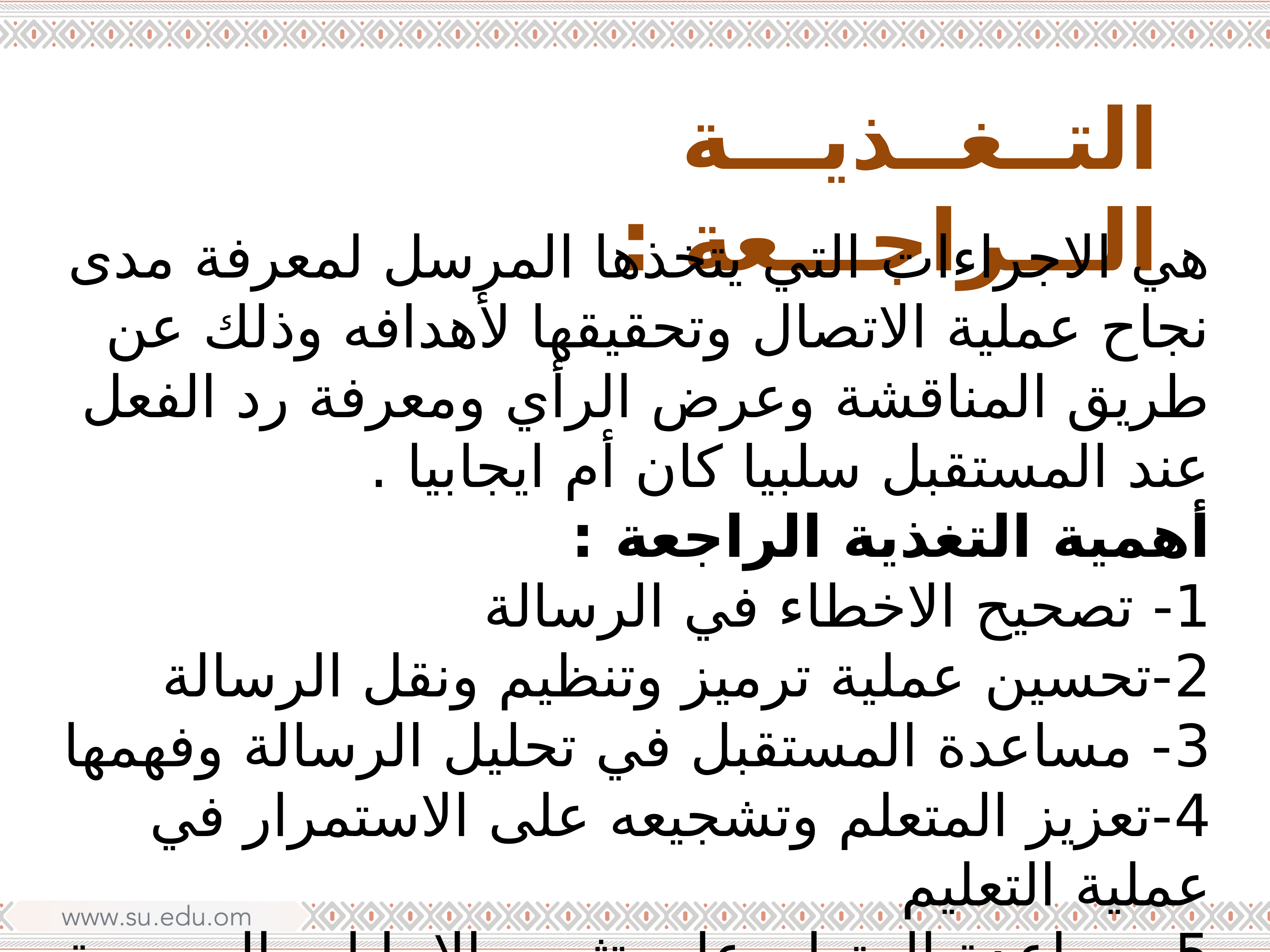

التــغــذيـــة الـــراجـــعة :
هي الاجراءات التي يتخذها المرسل لمعرفة مدى نجاح عملية الاتصال وتحقيقها لأهدافه وذلك عن طريق المناقشة وعرض الرأي ومعرفة رد الفعل عند المستقبل سلبيا كان أم ايجابيا .
أهمية التغذية الراجعة :
1- تصحيح الاخطاء في الرسالة
2-تحسين عملية ترميز وتنظيم ونقل الرسالة
3- مساعدة المستقبل في تحليل الرسالة وفهمها
4-تعزيز المتعلم وتشجيعه على الاستمرار في عملية التعليم
5-مساعدة المتعلم على تثبيت الاجابات الصحيحة